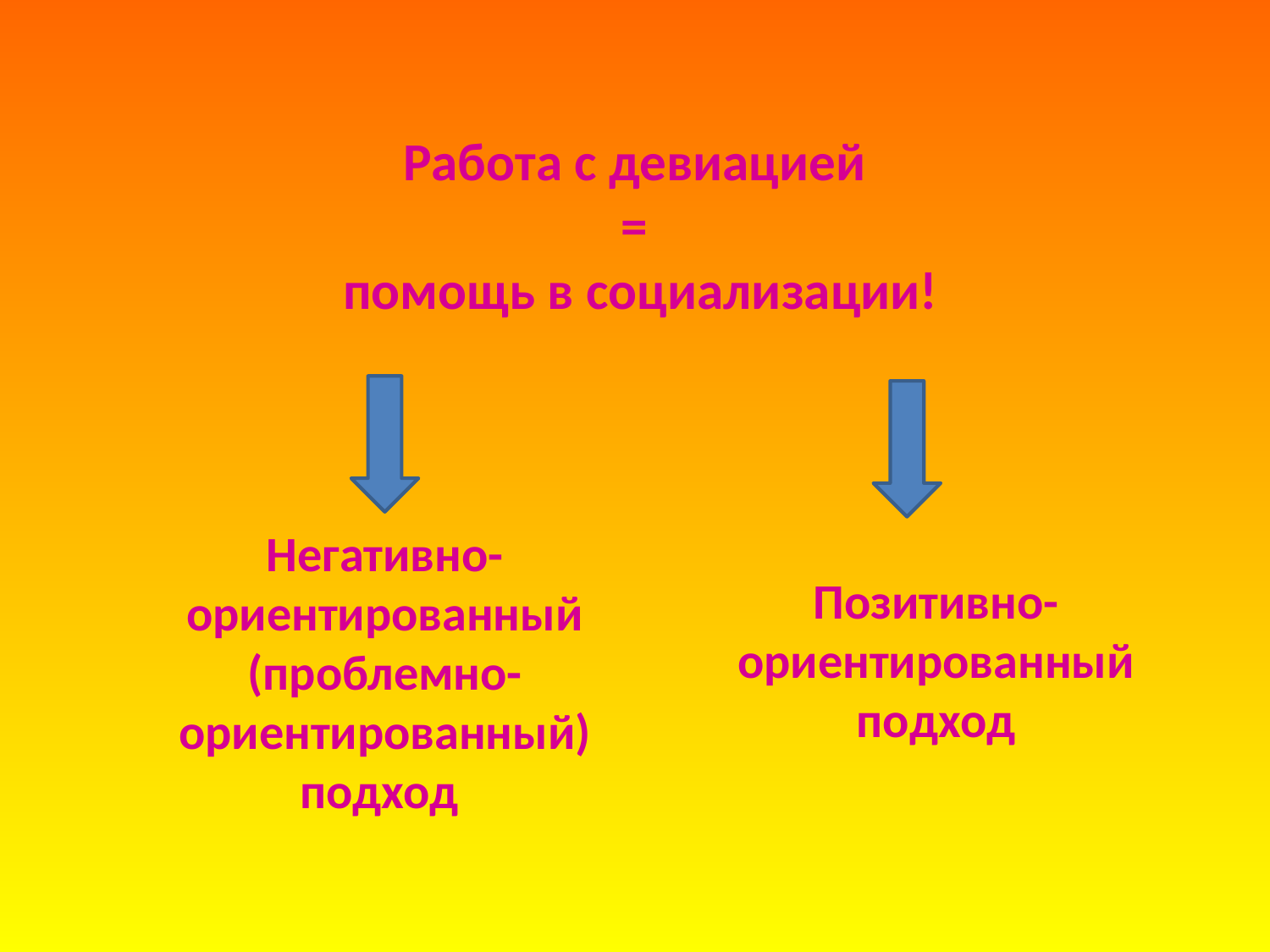

# Работа с девиацией = помощь в социализации!

Позитивно-ориентированный подход
Негативно-ориентированный (проблемно-ориентированный) подход